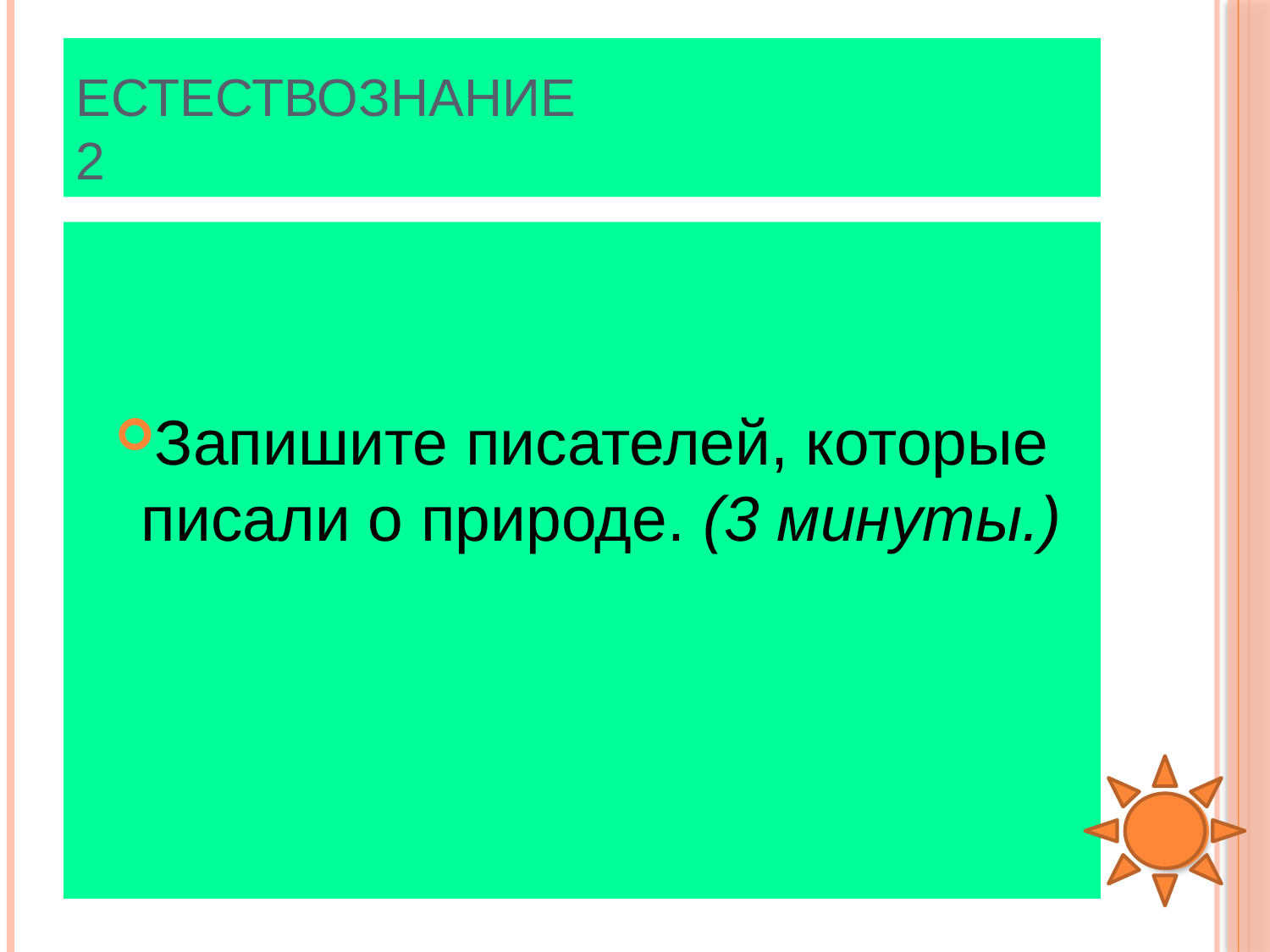

# Естествознание                                  2

Запишите писателей, которые писали о природе. (3 минуты.)